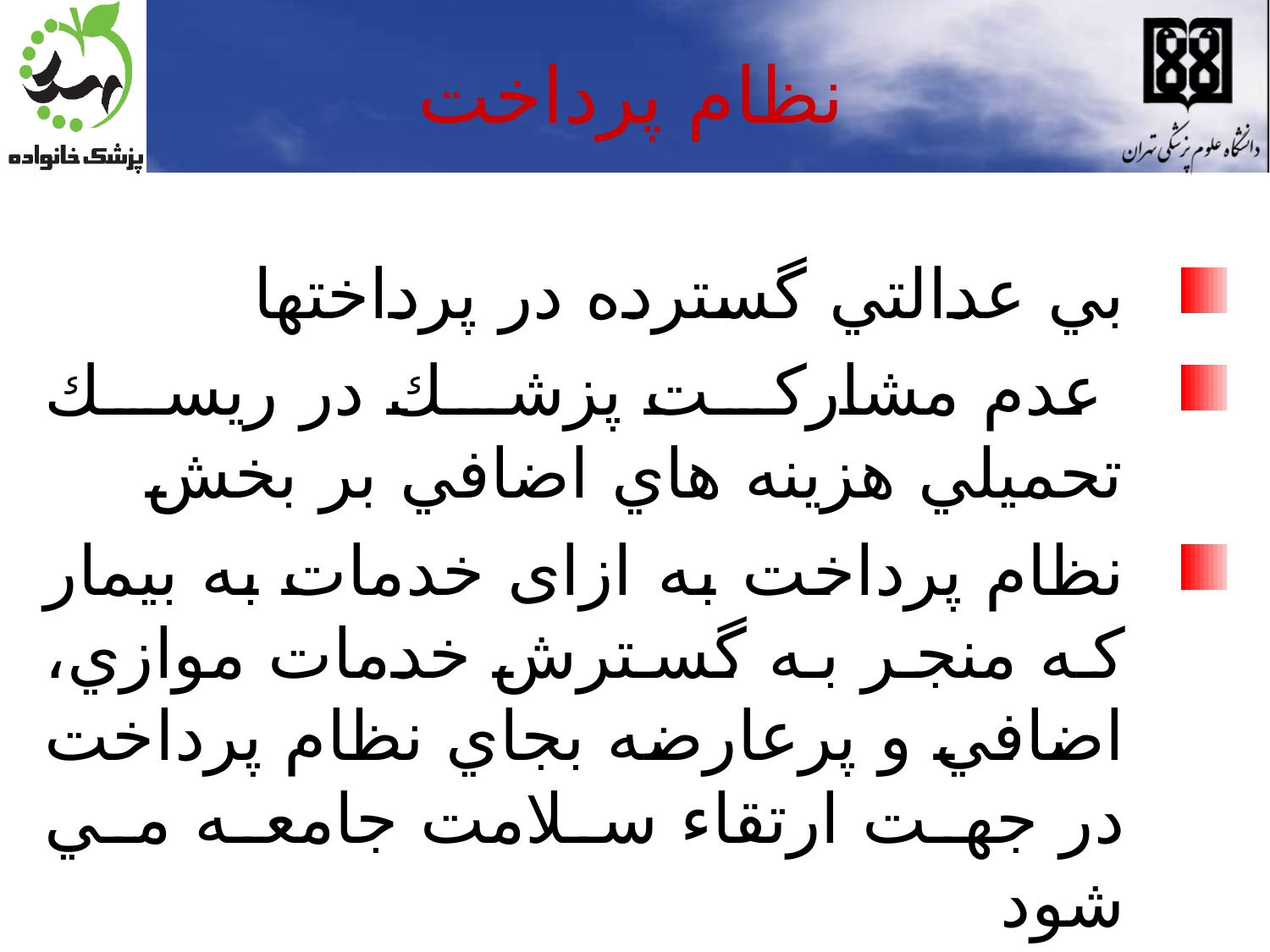

# نظام پرداخت
بي عدالتي گسترده در پرداختها
 عدم مشاركت پزشك در ريسك تحميلي هزينه هاي اضافي بر بخش
نظام پرداخت به ازای خدمات به بيمار که منجر به گسترش خدمات موازي، اضافي و پرعارضه بجاي نظام پرداخت در جهت ارتقاء سلامت جامعه مي شود